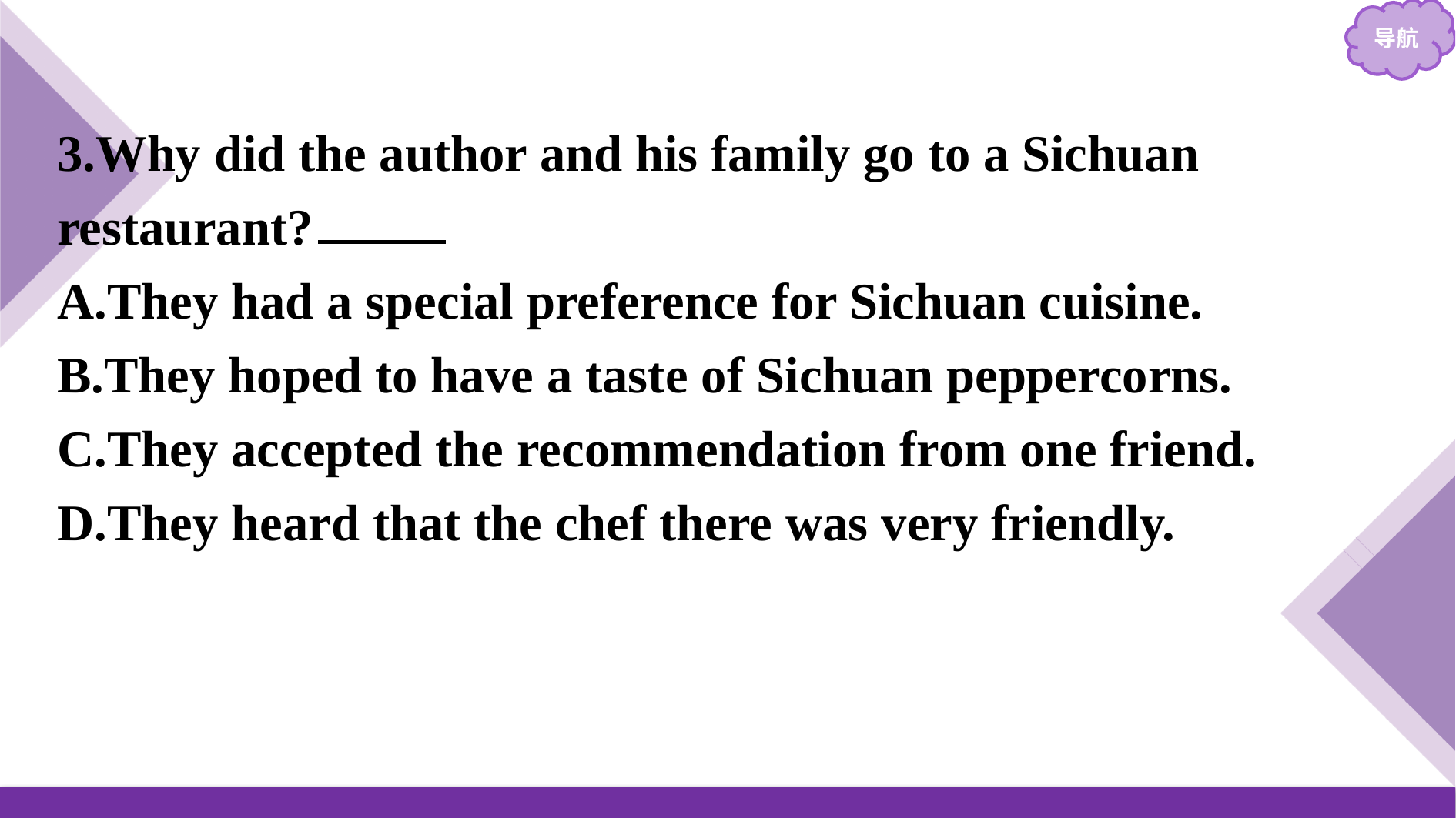

3.Why did the author and his family go to a Sichuan restaurant?　C
A.They had a special preference for Sichuan cuisine.
B.They hoped to have a taste of Sichuan peppercorns.
C.They accepted the recommendation from one friend.
D.They heard that the chef there was very friendly.